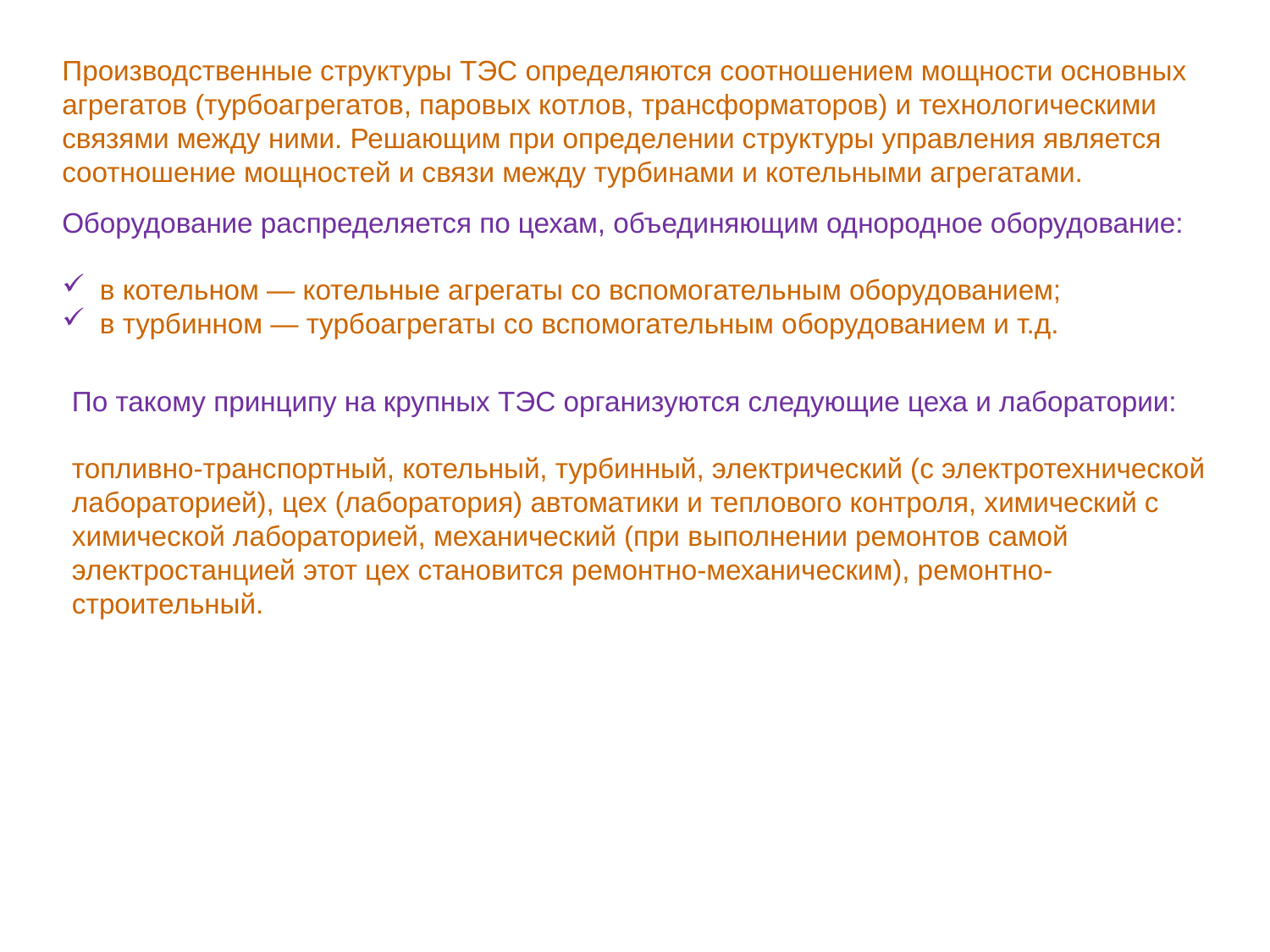

Производственные структуры ТЭС определяются соотношением мощности основных агрегатов (турбоагрегатов, паровых котлов, трансформаторов) и технологическими связями между ними. Решающим при определении структуры управления является соотношение мощностей и связи между турбинами и котельными агрегатами.

Оборудование распределяется по цехам, объединяющим однородное оборудование:

 в котельном — котельные агрегаты со вспомогательным оборудованием;
 в турбинном — турбоагрегаты со вспомогательным оборудованием и т.д.
По такому принципу на крупных ТЭС организуются следующие цеха и лаборатории:

топливно-транспортный, котельный, турбинный, электрический (с электротехнической лабораторией), цех (лаборатория) автоматики и теплового контроля, химический с химической лабораторией, механический (при выполнении ремонтов самой электростанцией этот цех становится ремонтно-механическим), ремонтно-строительный.